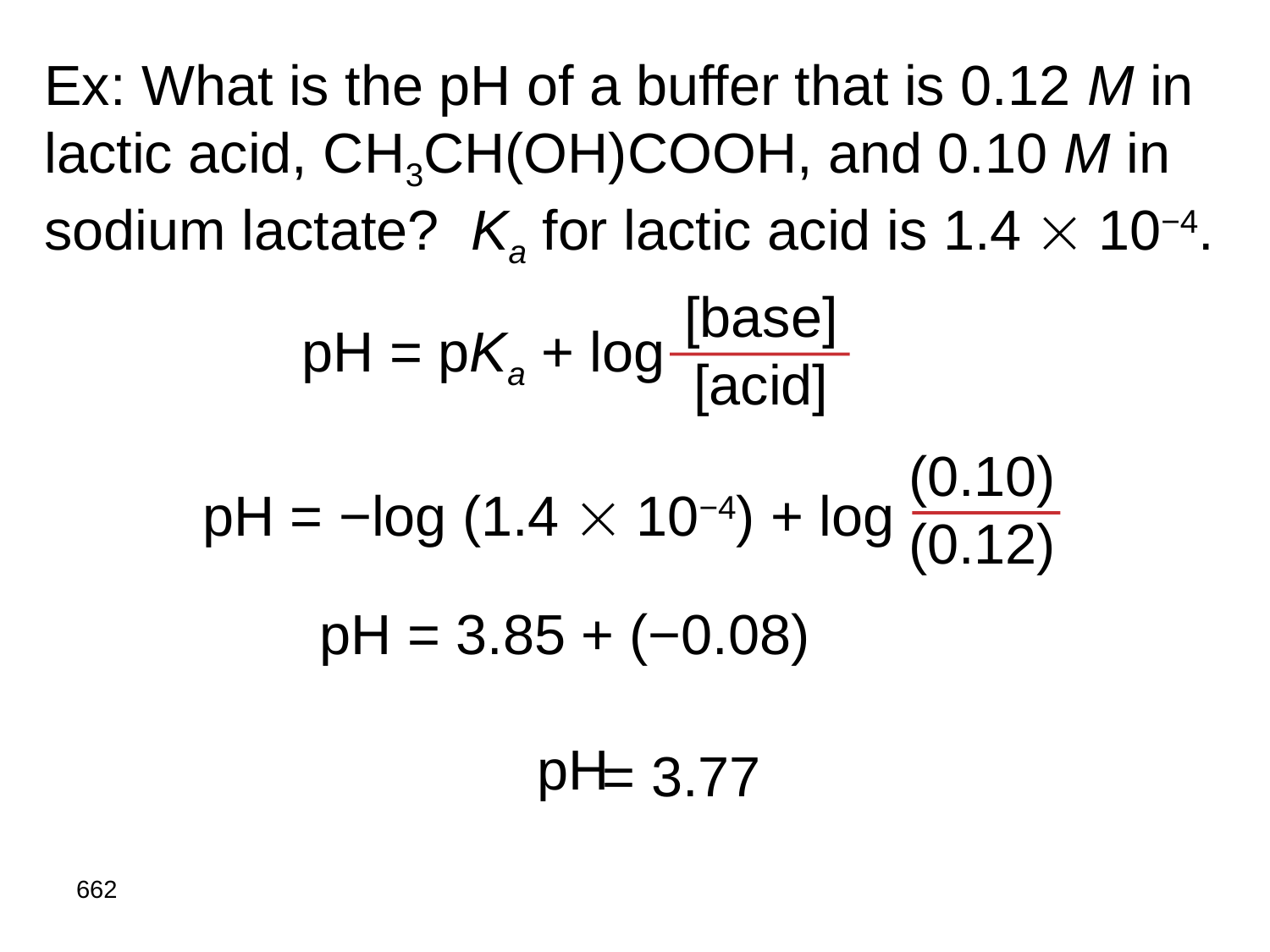

Ex: What is the pH of a buffer that is 0.12 M in lactic acid, CH3CH(OH)COOH, and 0.10 M in sodium lactate?  Ka for lactic acid is 1.4 × 10−4.
[base]
[acid]

pH = pKa + log
(0.10)
(0.12)

pH = −log (1.4 × 10−4) + log
pH = 3.85 + (−0.08)

pH

      = 3.77
662